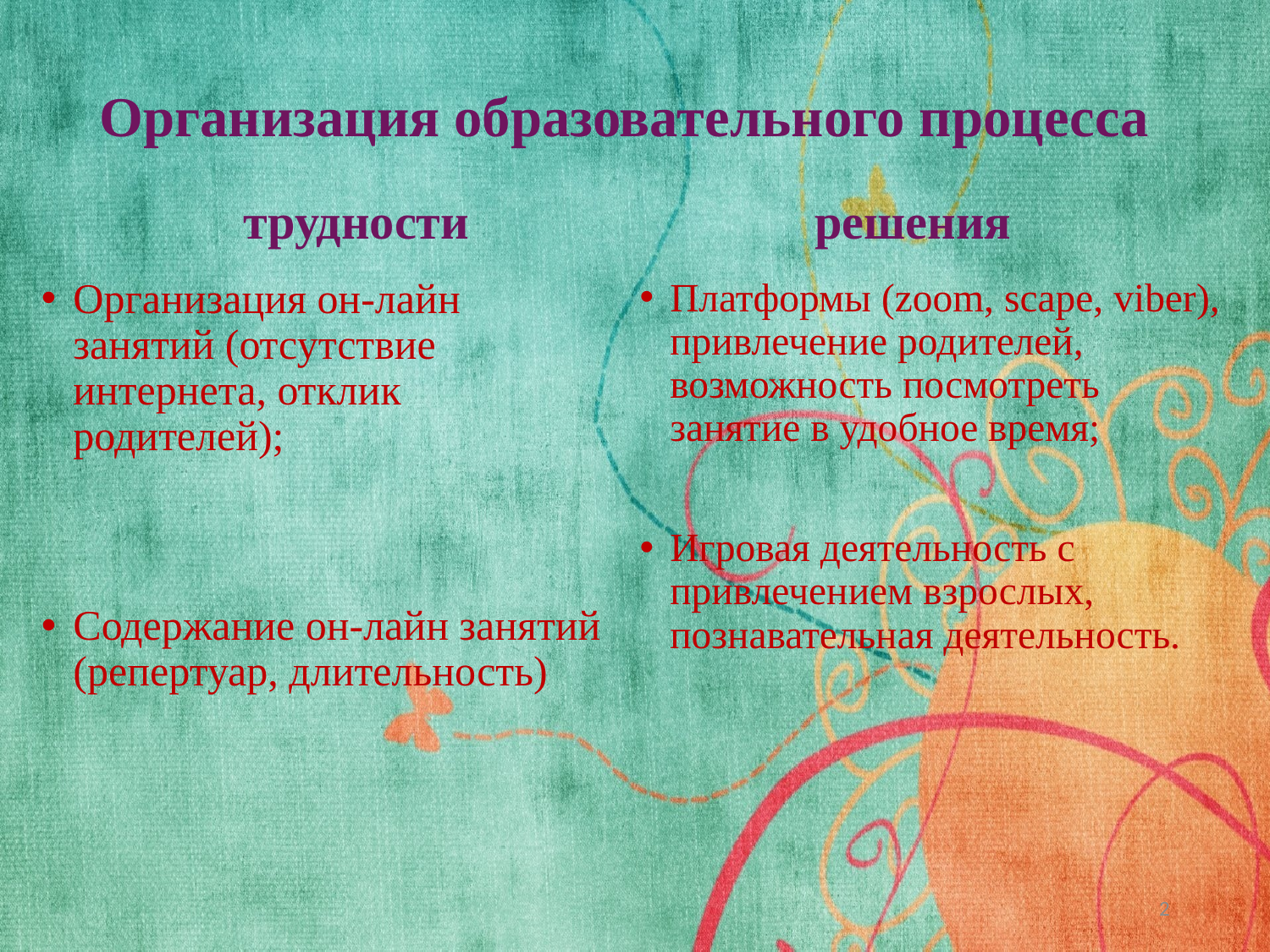

# Организация образовательного процесса
трудности
решения
Организация он-лайн занятий (отсутствие интернета, отклик родителей);

Содержание он-лайн занятий (репертуар, длительность)

Платформы (zoom, scape, viber), привлечение родителей, возможность посмотреть занятие в удобное время;

Игровая деятельность с привлечением взрослых, познавательная деятельность.

2